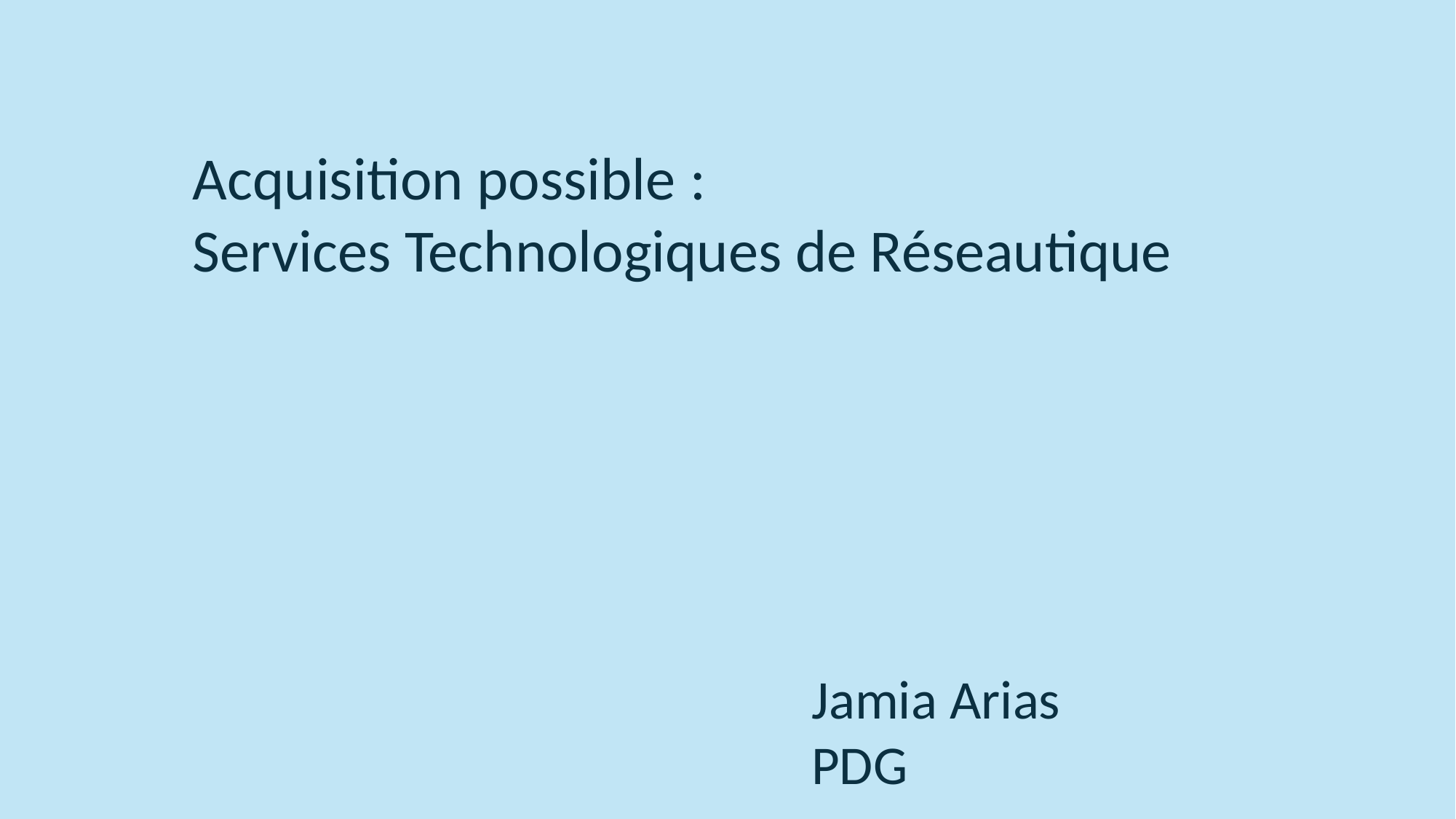

# Acquisition possible : Services Technologiques de Réseautique

Jamia Arias
PDG